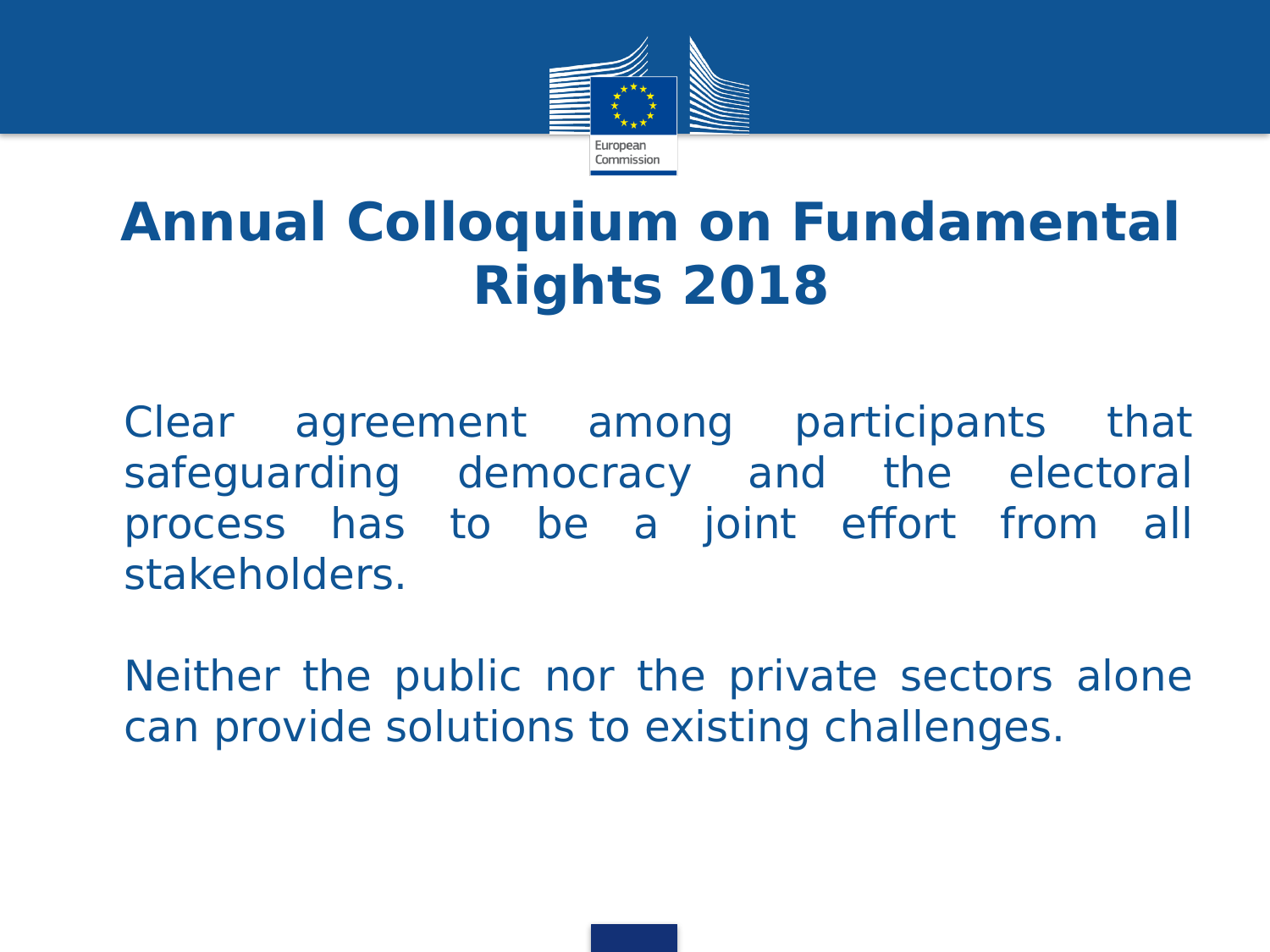

# Annual Colloquium on Fundamental Rights 2018

Clear agreement among participants that safeguarding democracy and the electoral process has to be a joint effort from all stakeholders.

Neither the public nor the private sectors alone can provide solutions to existing challenges.